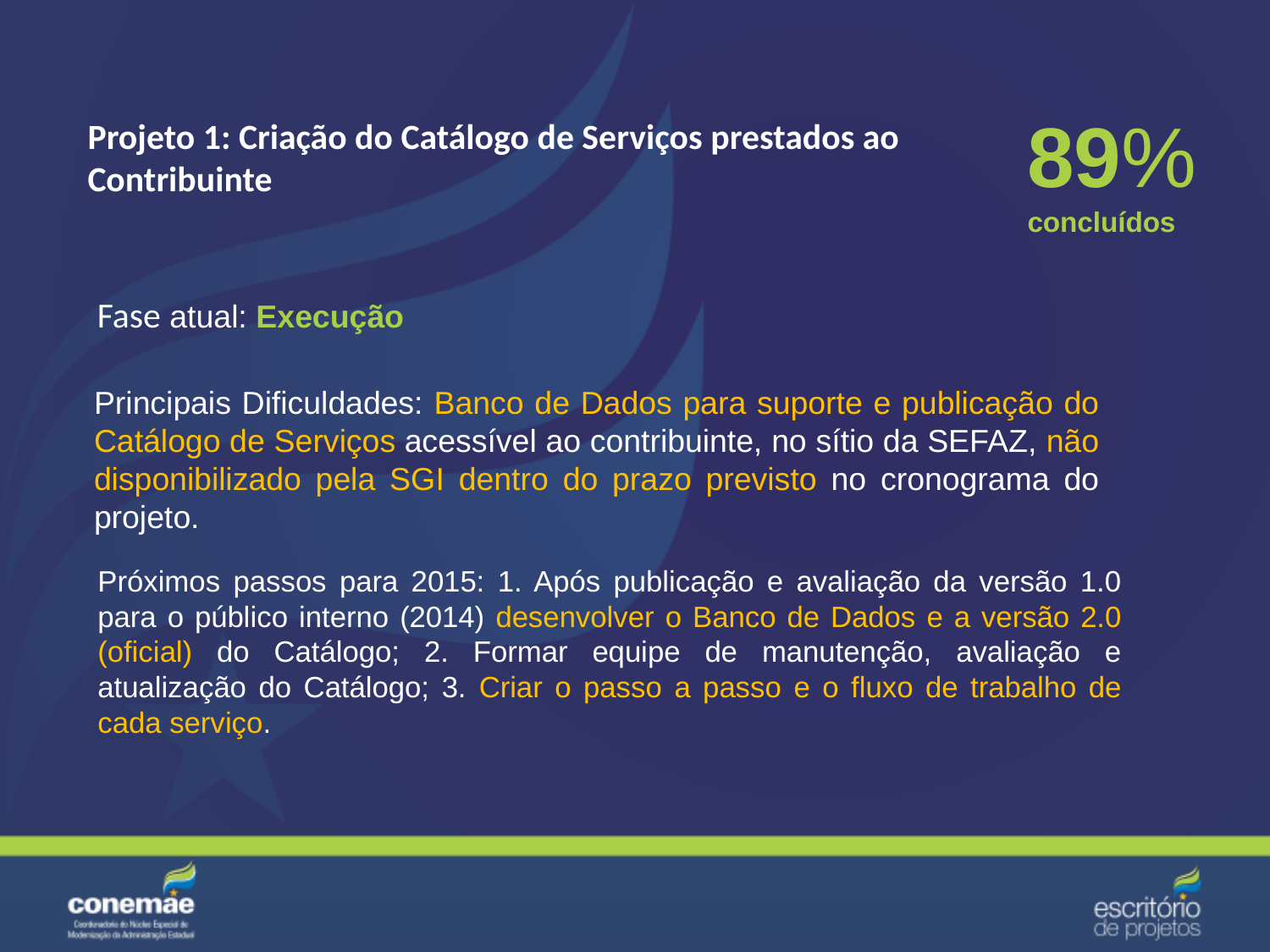

# Projeto 1: Criação do Catálogo de Serviços prestados ao Contribuinte
89%
concluídos
Fase atual: Execução
Principais Dificuldades: Banco de Dados para suporte e publicação do Catálogo de Serviços acessível ao contribuinte, no sítio da SEFAZ, não disponibilizado pela SGI dentro do prazo previsto no cronograma do projeto.
Próximos passos para 2015: 1. Após publicação e avaliação da versão 1.0 para o público interno (2014) desenvolver o Banco de Dados e a versão 2.0 (oficial) do Catálogo; 2. Formar equipe de manutenção, avaliação e atualização do Catálogo; 3. Criar o passo a passo e o fluxo de trabalho de cada serviço.